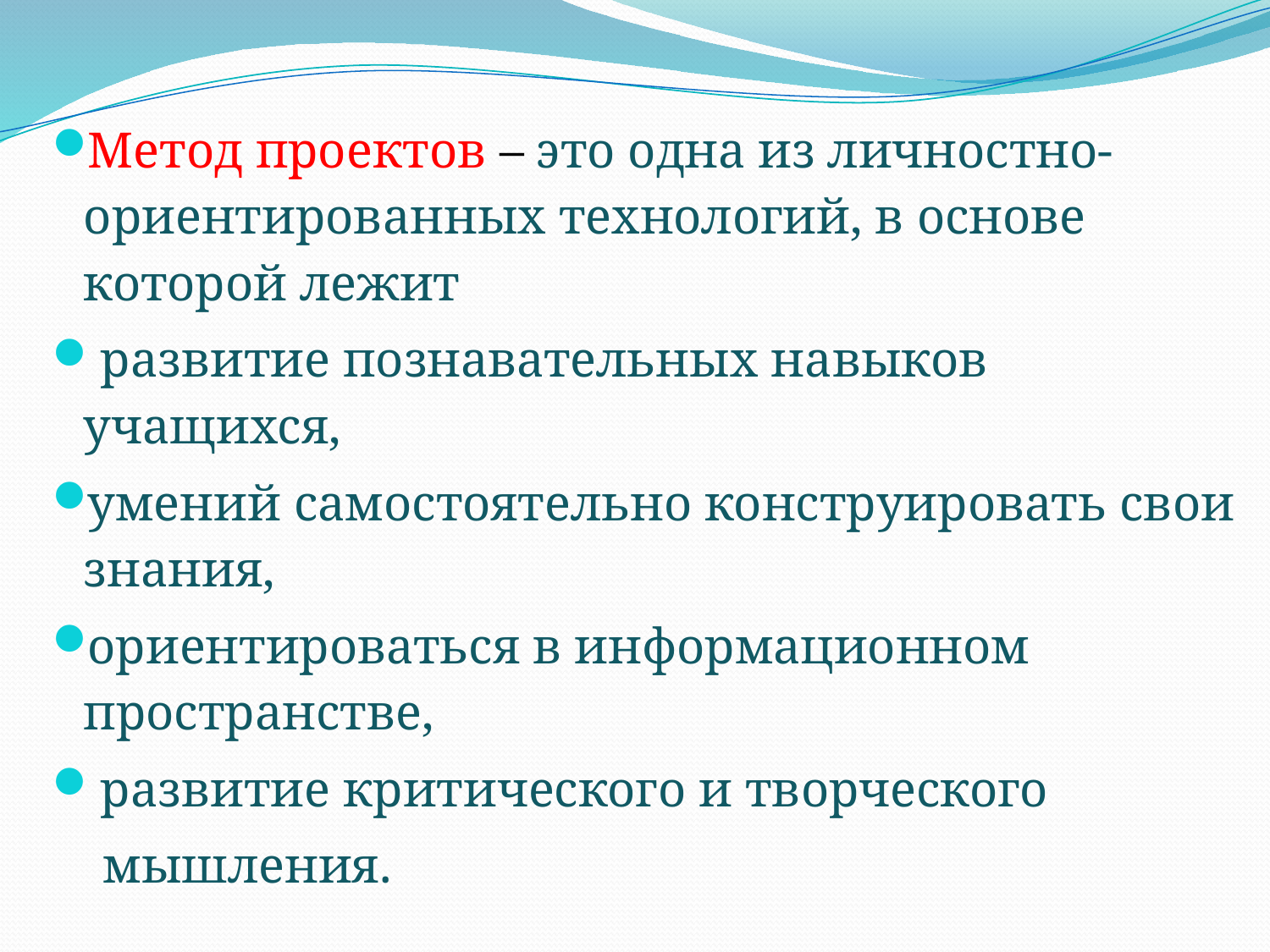

Метод проектов – это одна из личностно-ориентированных технологий, в основе которой лежит
 развитие познавательных навыков учащихся,
умений самостоятельно конструировать свои знания,
ориентироваться в информационном пространстве,
 развитие критического и творческого
    мышления.